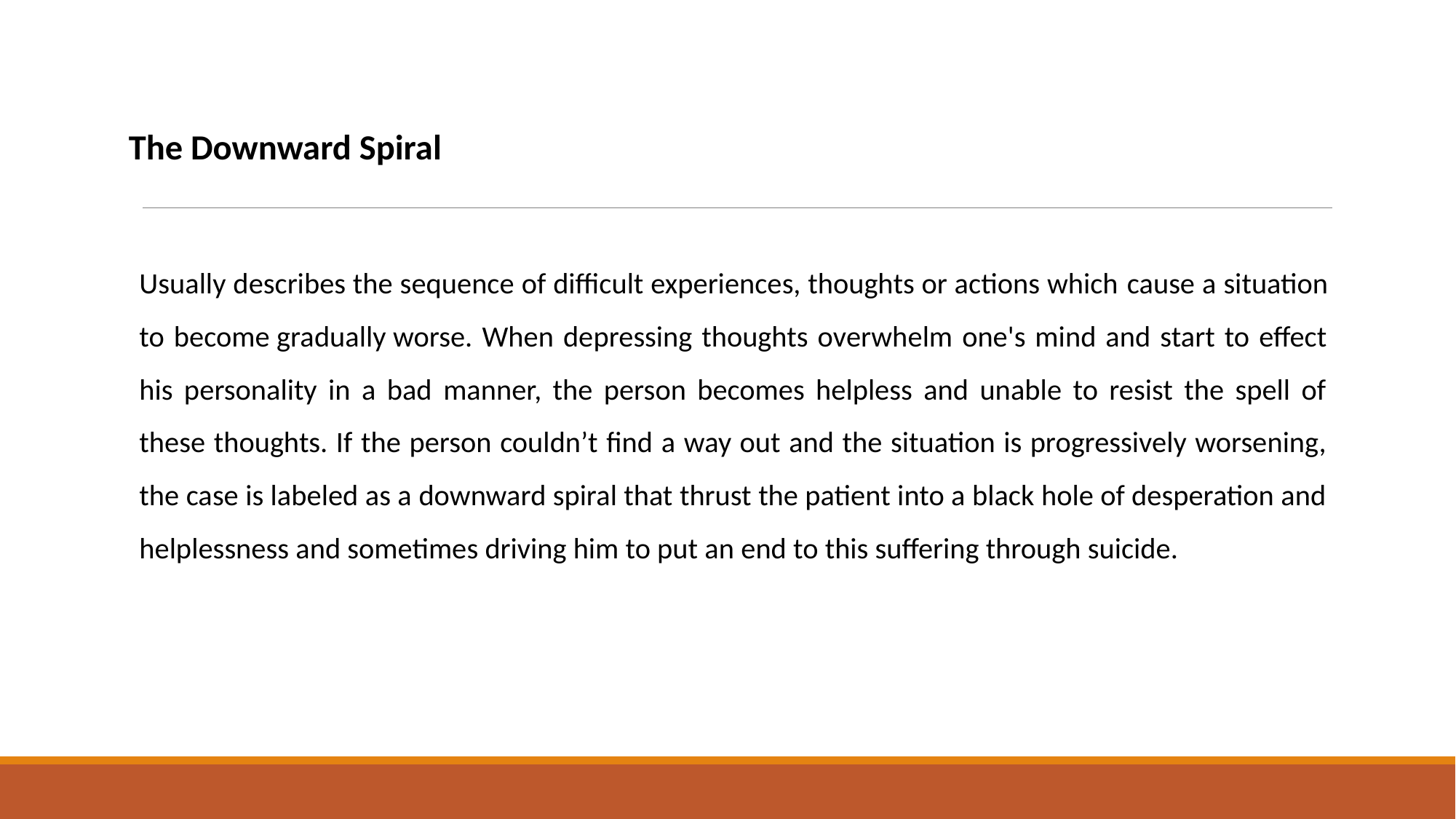

The Downward Spiral

Usually describes the sequence of difficult experiences, thoughts or actions which cause a situation to become gradually worse. When depressing thoughts overwhelm one's mind and start to effect his personality in a bad manner, the person becomes helpless and unable to resist the spell of these thoughts. If the person couldn’t find a way out and the situation is progressively worsening, the case is labeled as a downward spiral that thrust the patient into a black hole of desperation and helplessness and sometimes driving him to put an end to this suffering through suicide.